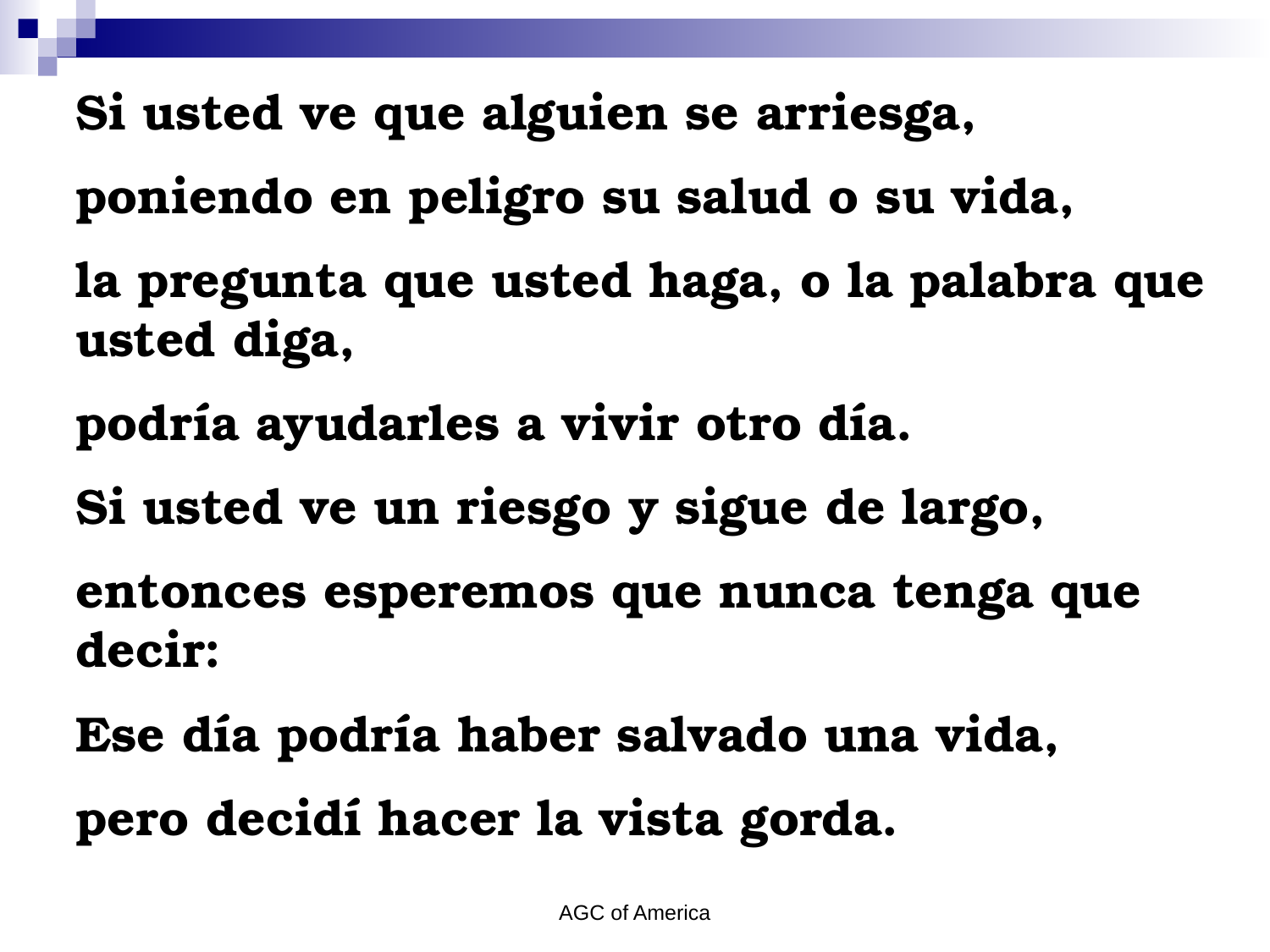

Si usted ve que alguien se arriesga,
poniendo en peligro su salud o su vida,
la pregunta que usted haga, o la palabra que usted diga,
podría ayudarles a vivir otro día.
Si usted ve un riesgo y sigue de largo,
entonces esperemos que nunca tenga que decir:
Ese día podría haber salvado una vida,
pero decidí hacer la vista gorda.

AGC of America